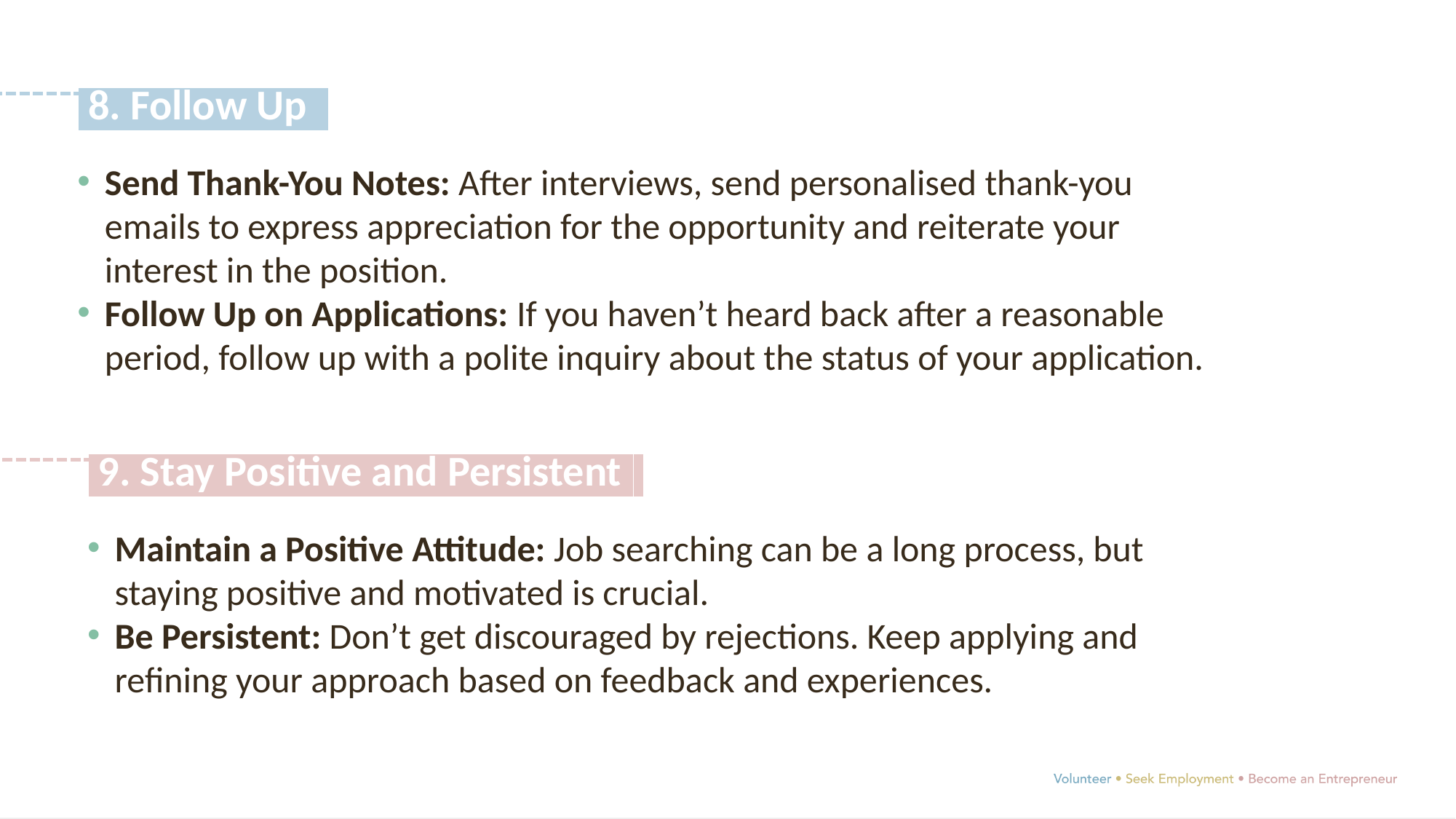

8. Follow Up:
Send Thank-You Notes: After interviews, send personalised thank-you emails to express appreciation for the opportunity and reiterate your interest in the position.
Follow Up on Applications: If you haven’t heard back after a reasonable period, follow up with a polite inquiry about the status of your application.

 9. Stay Positive and Persistent:
Maintain a Positive Attitude: Job searching can be a long process, but staying positive and motivated is crucial.
Be Persistent: Don’t get discouraged by rejections. Keep applying and refining your approach based on feedback and experiences.